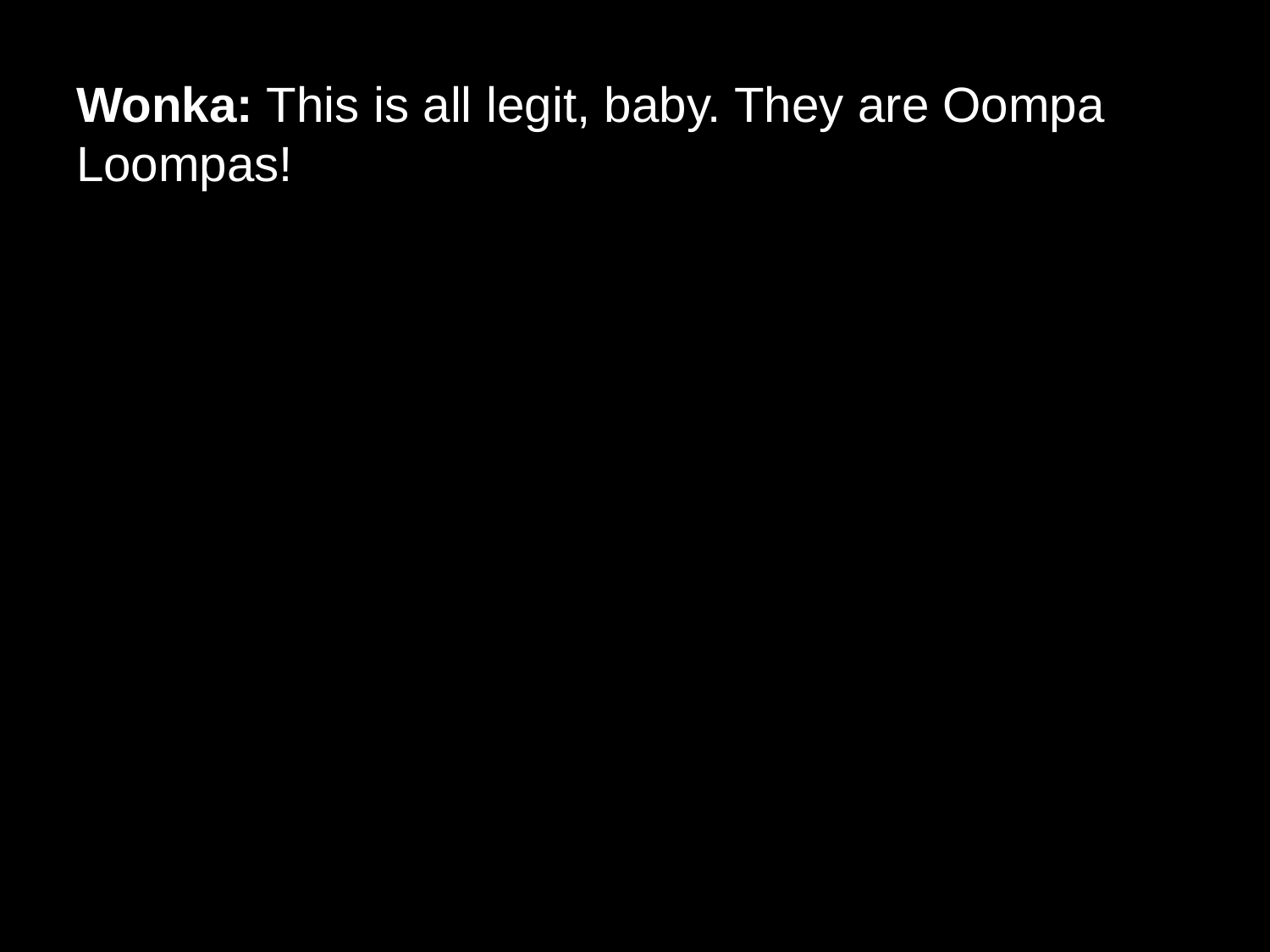

# Wonka: This is all legit, baby. They are Oompa Loompas!